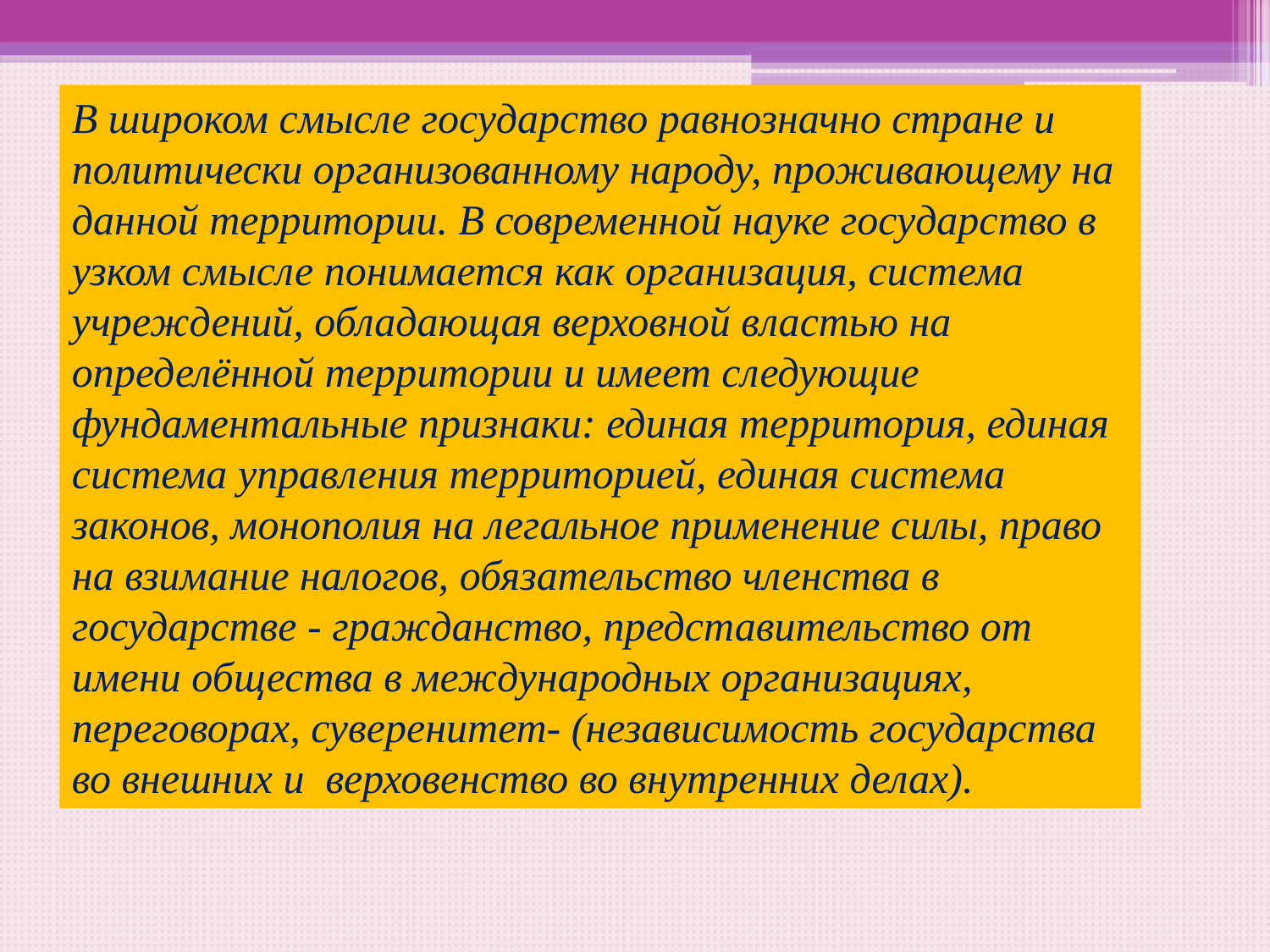

В широком смысле государство равнозначно стране и политически организованному народу, проживающему на данной территории. В современной науке государство в узком смысле понимается как организация, система учреждений, обладающая верховной властью на определённой территории и имеет следующие фундаментальные признаки: единая территория, единая система управления территорией, единая система законов, монополия на легальное применение силы, право на взимание налогов, обязательство членства в государстве - гражданство, представительство от имени общества в международных организациях, переговорах, суверенитет- (независимость государства во внешних и  верховенство во внутренних делах).